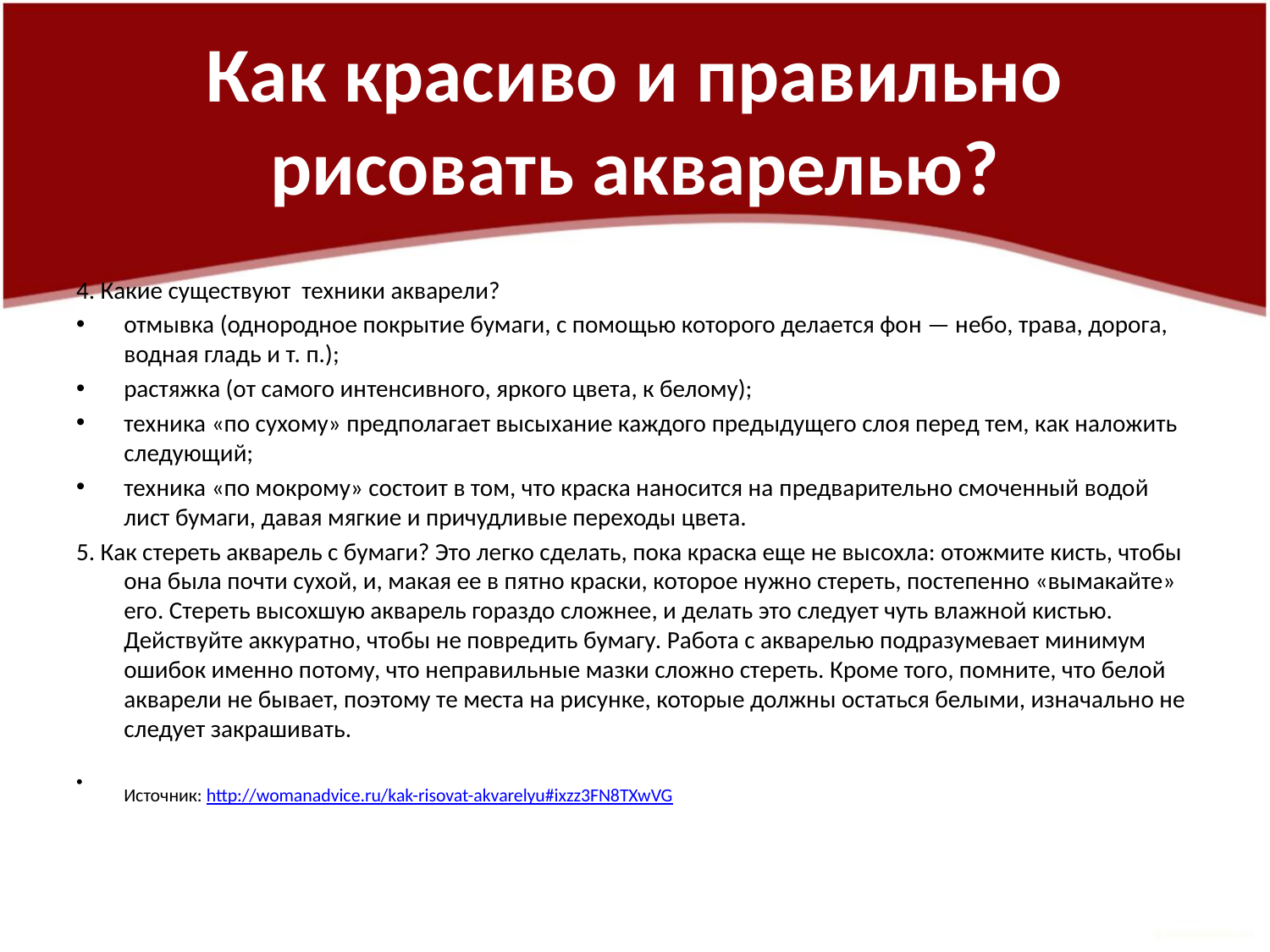

# Как красиво и правильно рисовать акварелью?
4. Какие существуют  техники акварели?
отмывка (однородное покрытие бумаги, с помощью которого делается фон — небо, трава, дорога, водная гладь и т. п.);
растяжка (от самого интенсивного, яркого цвета, к белому);
техника «по сухому» предполагает высыхание каждого предыдущего слоя перед тем, как наложить следующий;
техника «по мокрому» состоит в том, что краска наносится на предварительно смоченный водой лист бумаги, давая мягкие и причудливые переходы цвета.
5. Как стереть акварель с бумаги? Это легко сделать, пока краска еще не высохла: отожмите кисть, чтобы она была почти сухой, и, макая ее в пятно краски, которое нужно стереть, постепенно «вымакайте» его. Стереть высохшую акварель гораздо сложнее, и делать это следует чуть влажной кистью. Действуйте аккуратно, чтобы не повредить бумагу. Работа с акварелью подразумевает минимум ошибок именно потому, что неправильные мазки сложно стереть. Кроме того, помните, что белой акварели не бывает, поэтому те места на рисунке, которые должны остаться белыми, изначально не следует закрашивать.
Источник: http://womanadvice.ru/kak-risovat-akvarelyu#ixzz3FN8TXwVG